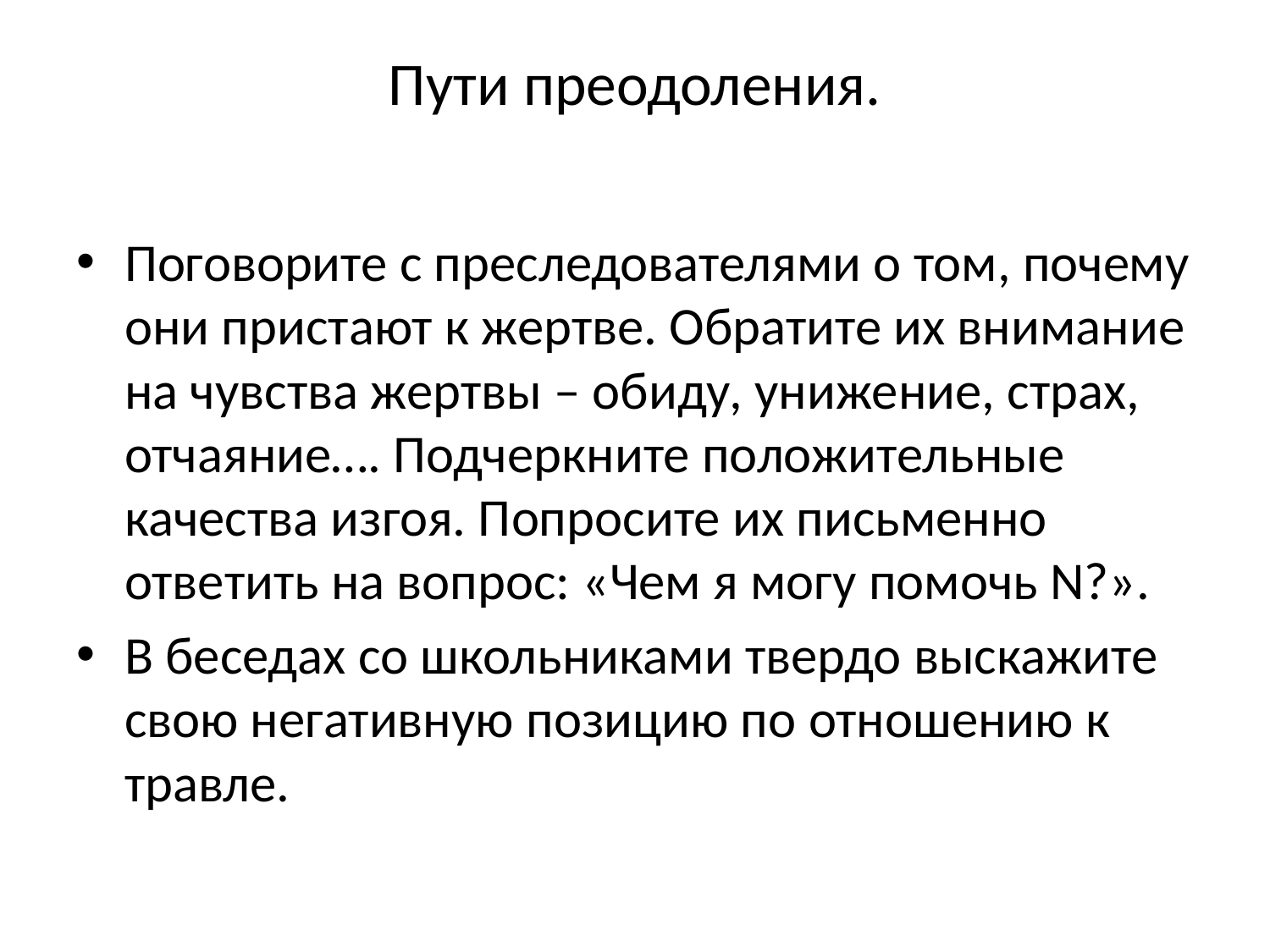

# Пути преодоления.
Поговорите с преследователями о том, почему они пристают к жертве. Обратите их внимание на чувства жертвы – обиду, унижение, страх, отчаяние…. Подчеркните положительные качества изгоя. Попросите их письменно ответить на вопрос: «Чем я могу помочь N?».
В беседах со школьниками твердо выскажите свою негативную позицию по отношению к травле.